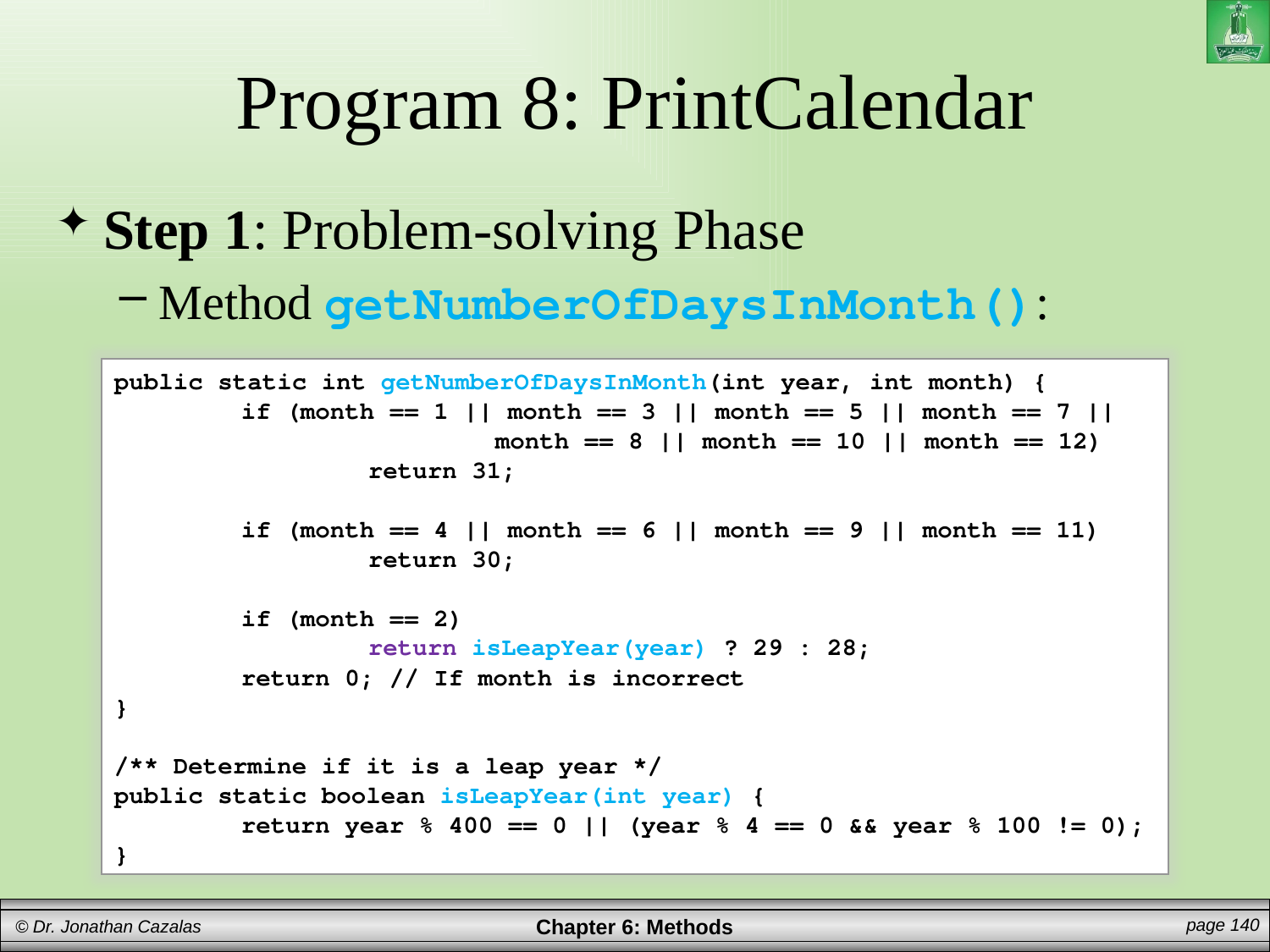

# Program 8: PrintCalendar
Step 1: Problem-solving Phase
Method getNumberOfDaysInMonth():
public static int getNumberOfDaysInMonth(int year, int month) {
	if (month == 1 || month == 3 || month == 5 || month == 7 ||
			month == 8 || month == 10 || month == 12)
		return 31;

	if (month == 4 || month == 6 || month == 9 || month == 11)
		return 30;

	if (month == 2)
		return isLeapYear(year) ? 29 : 28;
	return 0; // If month is incorrect
}

/** Determine if it is a leap year */
public static boolean isLeapYear(int year) {
	return year % 400 == 0 || (year % 4 == 0 && year % 100 != 0);
}